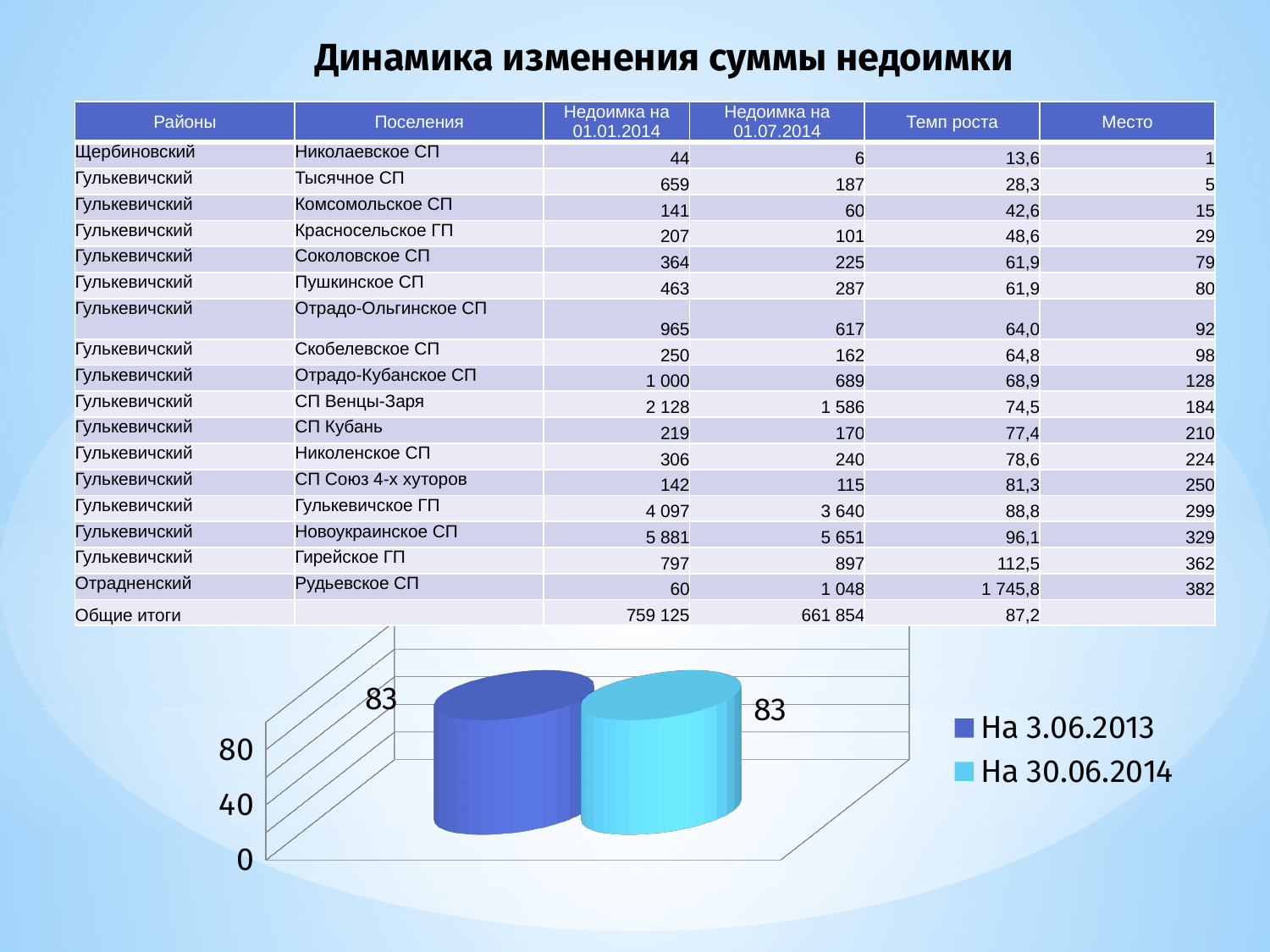

# Динамика изменения суммы недоимки
| Районы | Поселения | Недоимка на 01.01.2014 | Недоимка на 01.07.2014 | Темп роста | Место |
| --- | --- | --- | --- | --- | --- |
| Щербиновский | Николаевское СП | 44 | 6 | 13,6 | 1 |
| Гулькевичский | Тысячное СП | 659 | 187 | 28,3 | 5 |
| Гулькевичский | Комсомольское СП | 141 | 60 | 42,6 | 15 |
| Гулькевичский | Красносельское ГП | 207 | 101 | 48,6 | 29 |
| Гулькевичский | Соколовское СП | 364 | 225 | 61,9 | 79 |
| Гулькевичский | Пушкинское СП | 463 | 287 | 61,9 | 80 |
| Гулькевичский | Отрадо-Ольгинское СП | 965 | 617 | 64,0 | 92 |
| Гулькевичский | Скобелевское СП | 250 | 162 | 64,8 | 98 |
| Гулькевичский | Отрадо-Кубанское СП | 1 000 | 689 | 68,9 | 128 |
| Гулькевичский | СП Венцы-Заря | 2 128 | 1 586 | 74,5 | 184 |
| Гулькевичский | СП Кубань | 219 | 170 | 77,4 | 210 |
| Гулькевичский | Николенское СП | 306 | 240 | 78,6 | 224 |
| Гулькевичский | СП Союз 4-х хуторов | 142 | 115 | 81,3 | 250 |
| Гулькевичский | Гулькевичское ГП | 4 097 | 3 640 | 88,8 | 299 |
| Гулькевичский | Новоукраинское СП | 5 881 | 5 651 | 96,1 | 329 |
| Гулькевичский | Гирейское ГП | 797 | 897 | 112,5 | 362 |
| Отрадненский | Рудьевское СП | 60 | 1 048 | 1 745,8 | 382 |
| Общие итоги |  | 759 125 | 661 854 | 87,2 |  |

[unsupported chart]